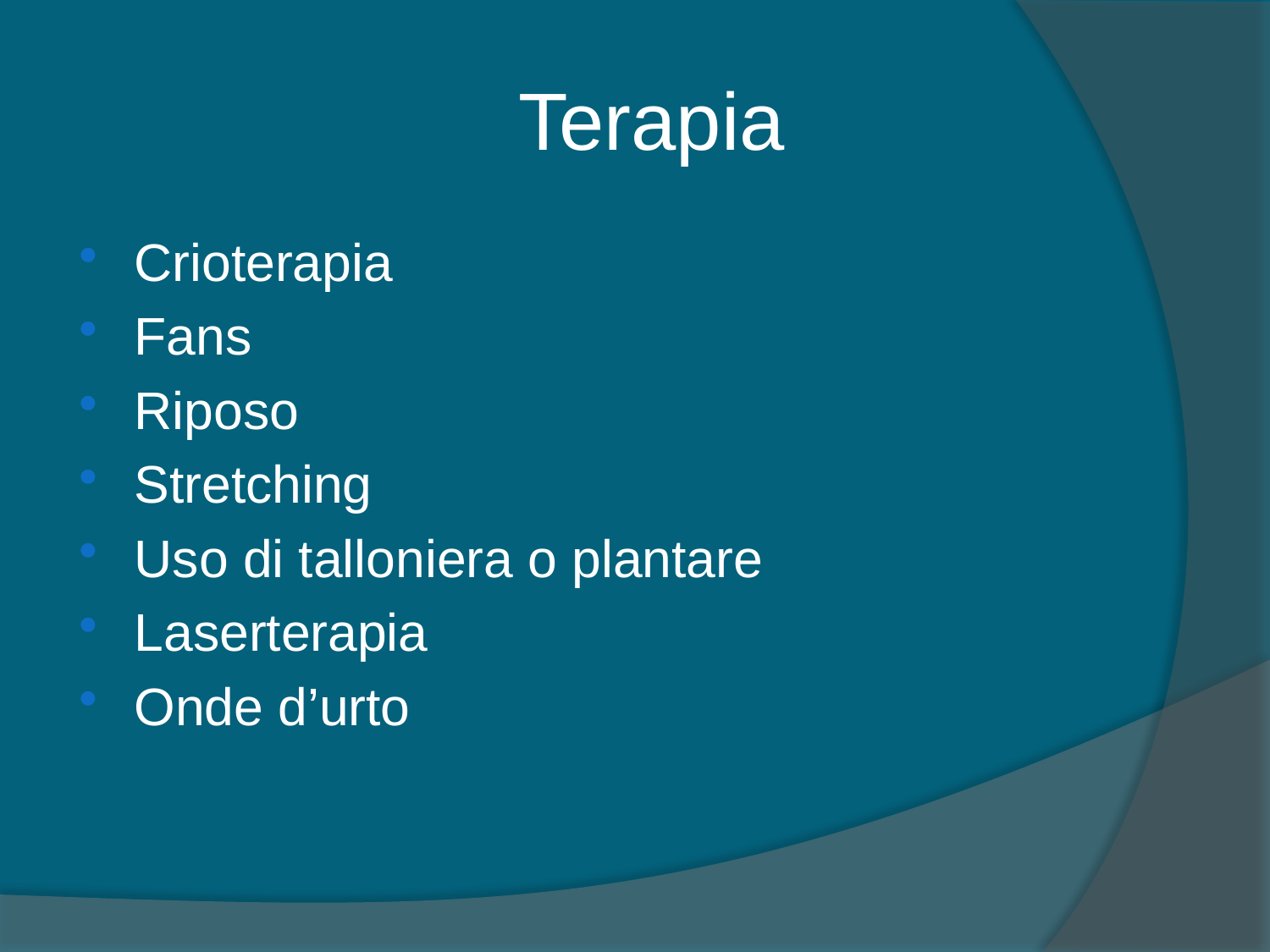

# Terapia
Crioterapia
Fans
Riposo
Stretching
Uso di talloniera o plantare
Laserterapia
Onde d’urto